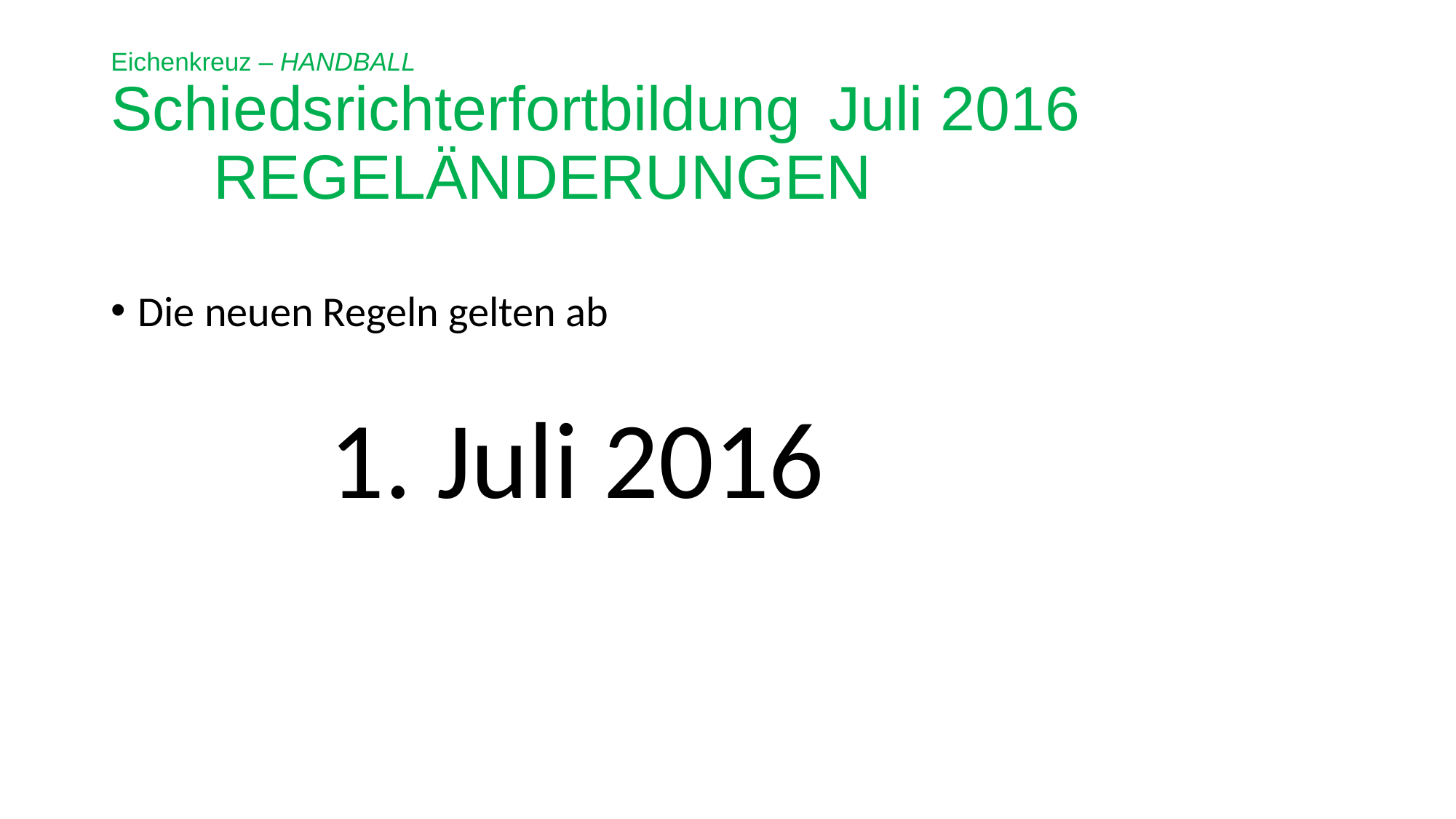

# Eichenkreuz – HANDBALL Schiedsrichterfortbildung		Juli 2016 REGELÄNDERUNGEN

Die neuen Regeln gelten ab

	1. Juli 2016